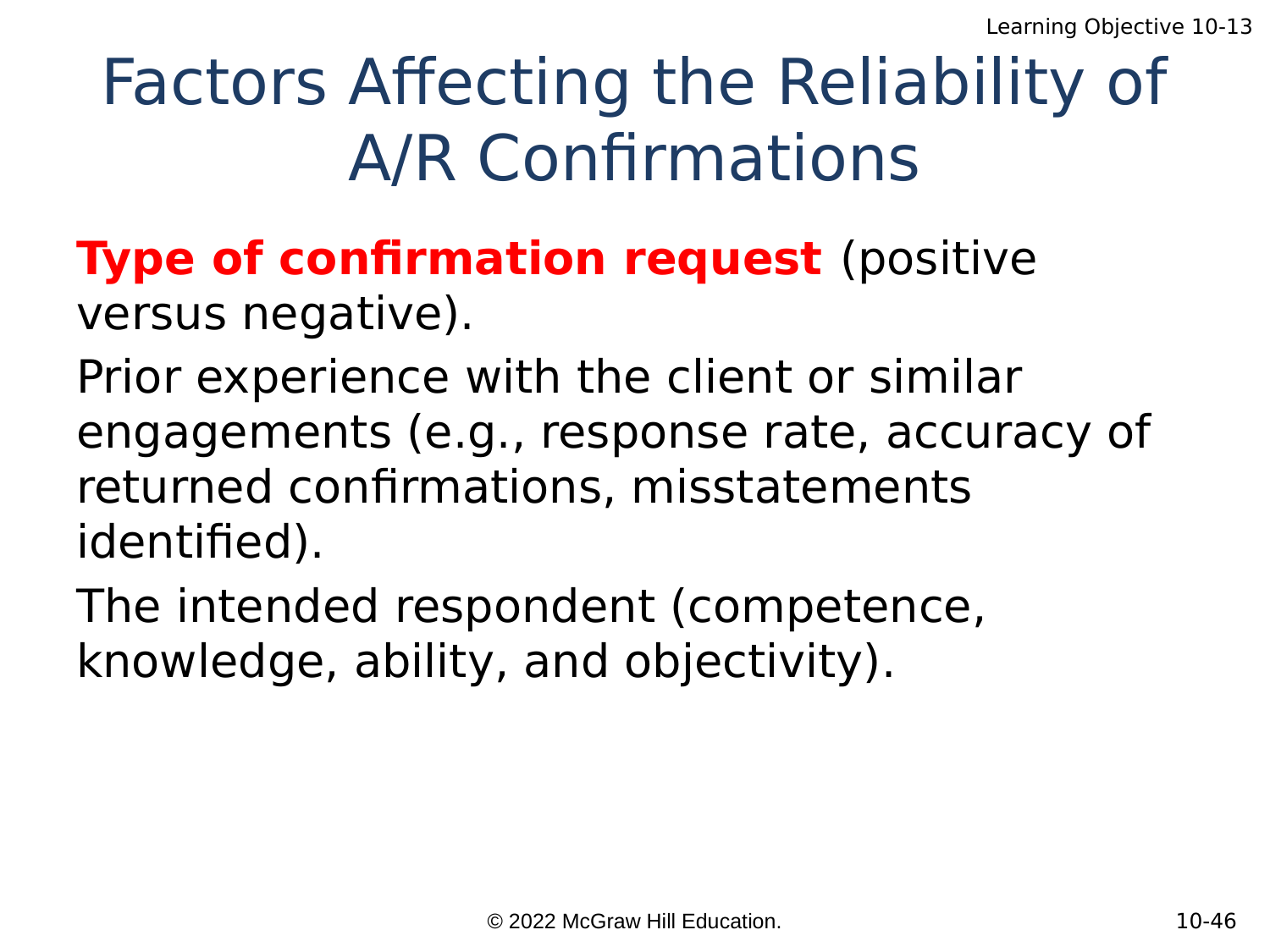

Learning Objective 10-13
# Factors Affecting the Reliability of A/R Confirmations
Type of confirmation request (positive versus negative).
Prior experience with the client or similar engagements (e.g., response rate, accuracy of returned confirmations, misstatements identified).
The intended respondent (competence, knowledge, ability, and objectivity).